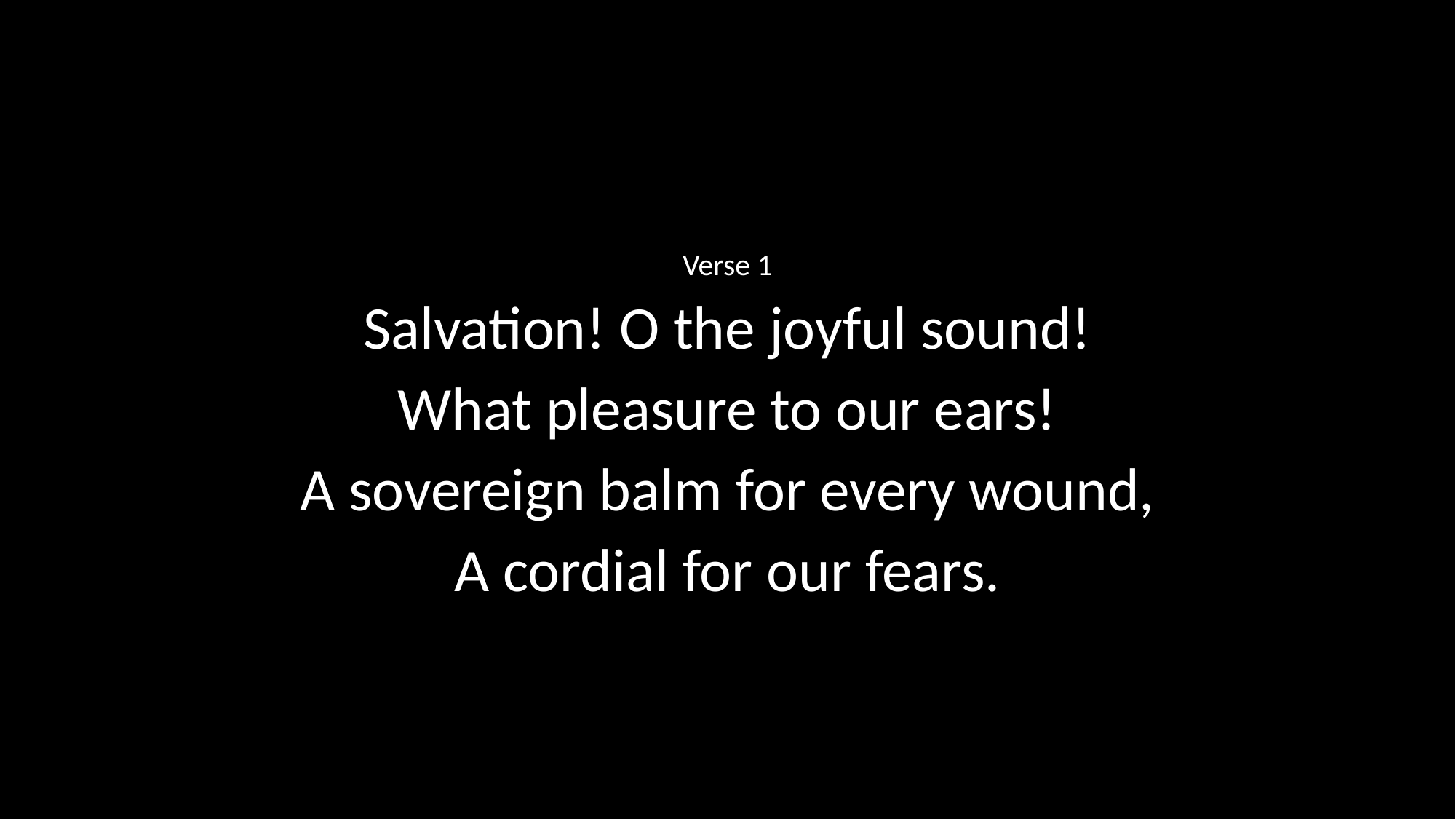

Verse 1
Salvation! O the joyful sound!
What pleasure to our ears!
A sovereign balm for every wound,
A cordial for our fears.